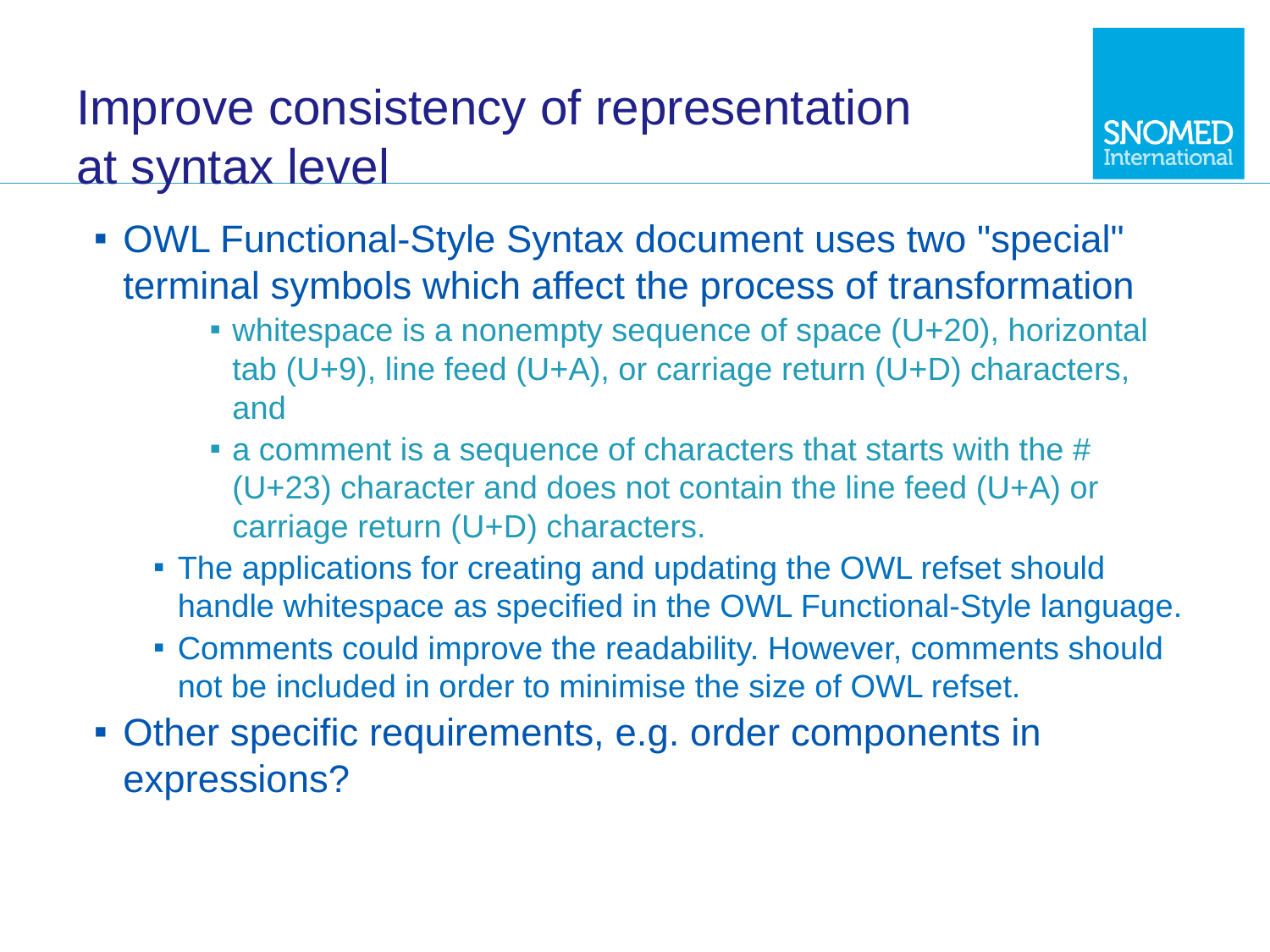

# Improve consistency of representation at syntax level
OWL Functional-Style Syntax document uses two "special" terminal symbols which affect the process of transformation
whitespace is a nonempty sequence of space (U+20), horizontal tab (U+9), line feed (U+A), or carriage return (U+D) characters, and
a comment is a sequence of characters that starts with the # (U+23) character and does not contain the line feed (U+A) or carriage return (U+D) characters.
The applications for creating and updating the OWL refset should handle whitespace as specified in the OWL Functional-Style language.
Comments could improve the readability. However, comments should not be included in order to minimise the size of OWL refset.
Other specific requirements, e.g. order components in expressions?